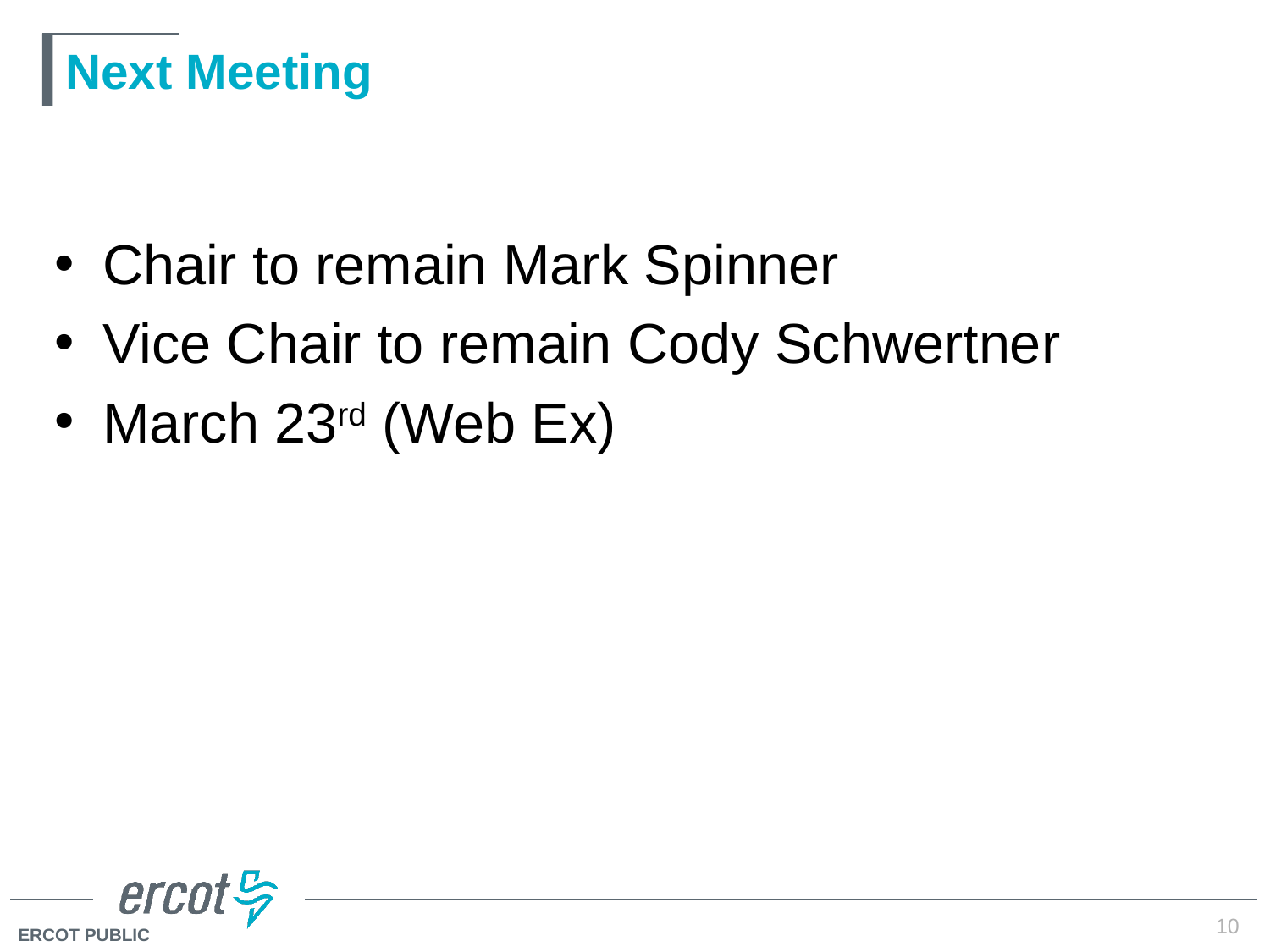

# Next Meeting
Chair to remain Mark Spinner
Vice Chair to remain Cody Schwertner
March 23rd (Web Ex)
10